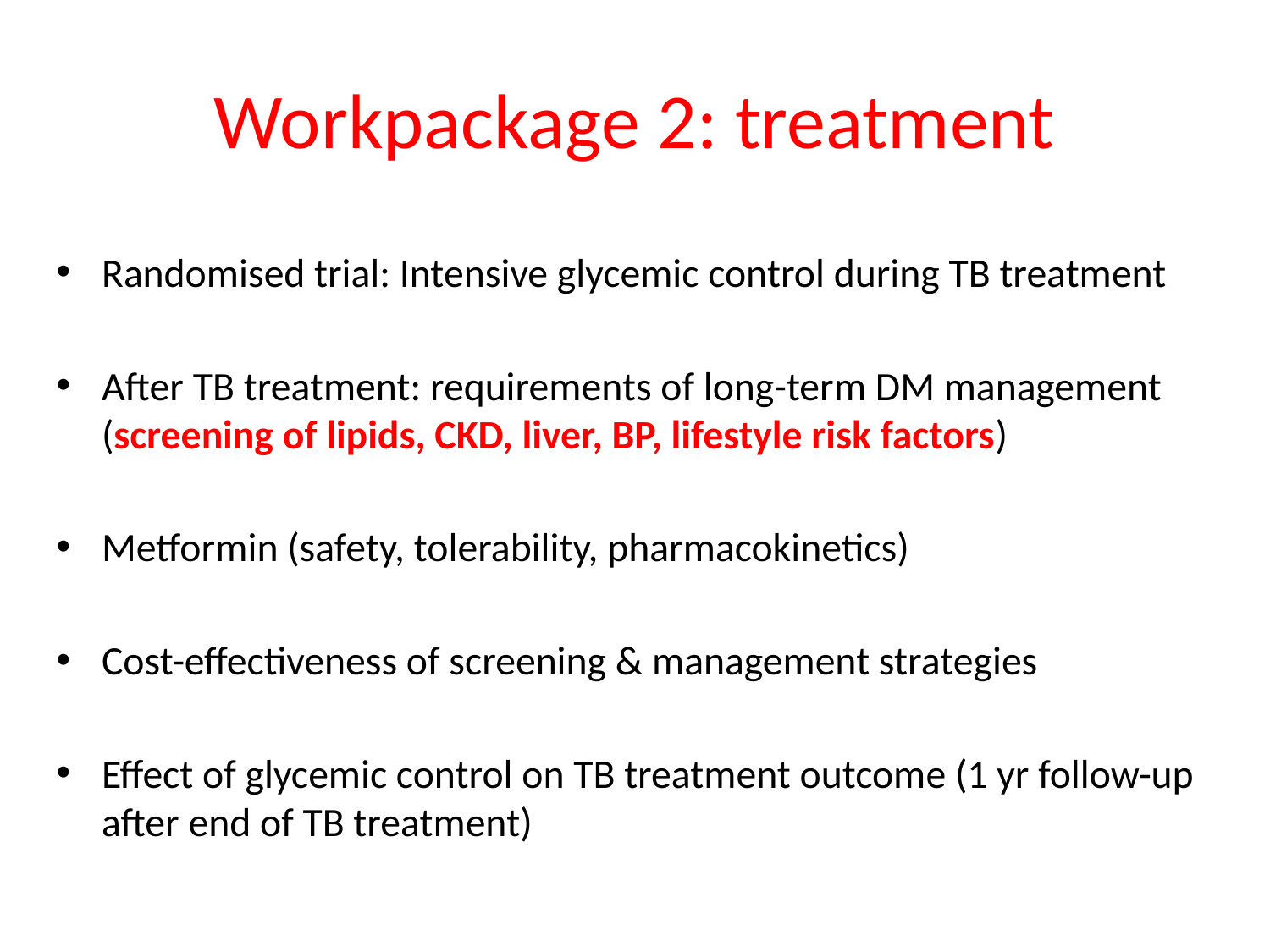

# Workpackage 2: treatment
Randomised trial: Intensive glycemic control during TB treatment

After TB treatment: requirements of long-term DM management (screening of lipids, CKD, liver, BP, lifestyle risk factors)

Metformin (safety, tolerability, pharmacokinetics)

Cost-effectiveness of screening & management strategies

Effect of glycemic control on TB treatment outcome (1 yr follow-up after end of TB treatment)